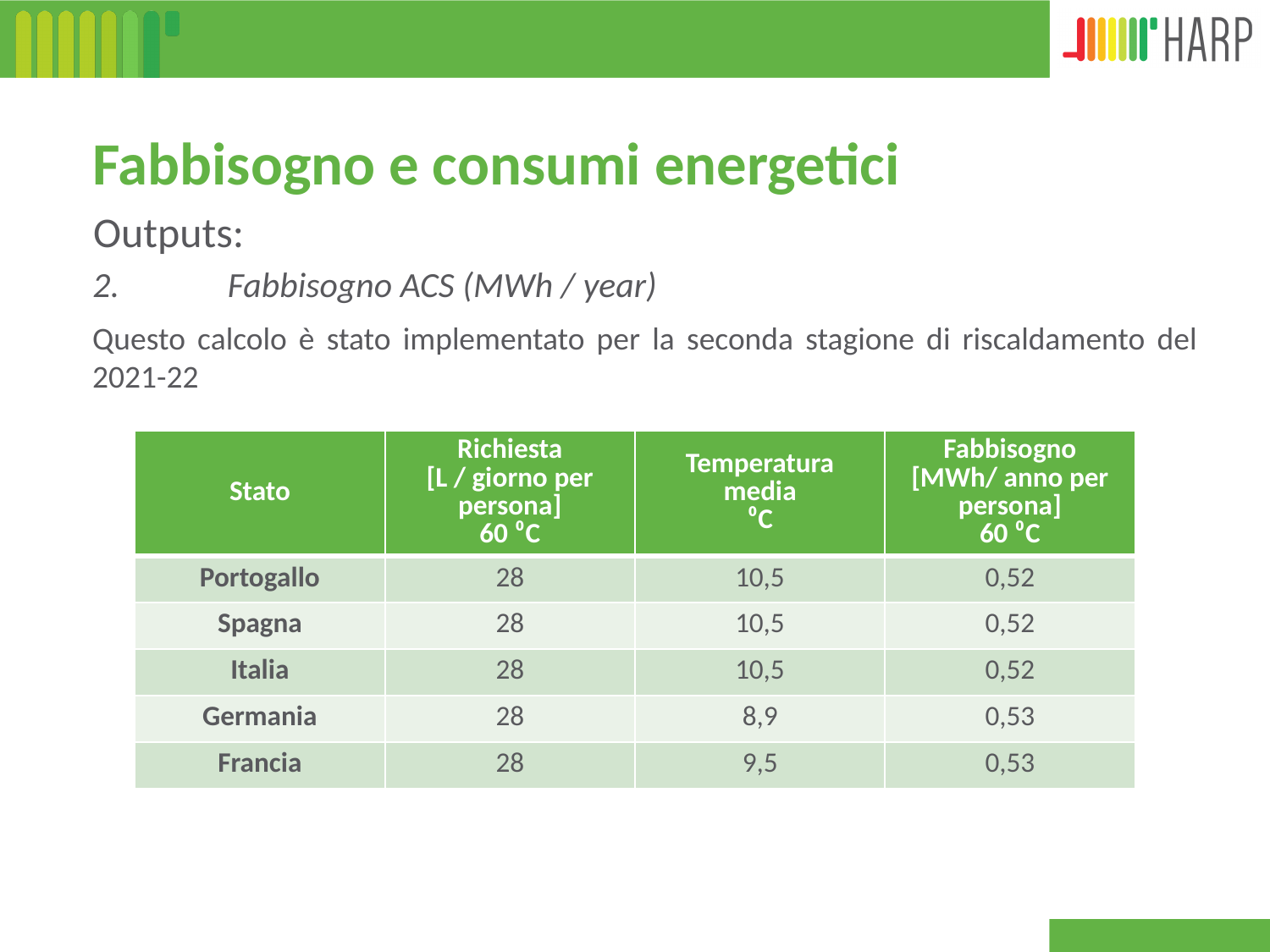

Fabbisogno e consumi energetici
Outputs:
2.	 Fabbisogno ACS (MWh / year)

Questo calcolo è stato implementato per la seconda stagione di riscaldamento del 2021-22
| Stato | Richiesta [L / giorno per persona] 60 ⁰C | Temperatura media ⁰C | Fabbisogno [MWh/ anno per persona] 60 ⁰C |
| --- | --- | --- | --- |
| Portogallo | 28 | 10,5 | 0,52 |
| Spagna | 28 | 10,5 | 0,52 |
| Italia | 28 | 10,5 | 0,52 |
| Germania | 28 | 8,9 | 0,53 |
| Francia | 28 | 9,5 | 0,53 |